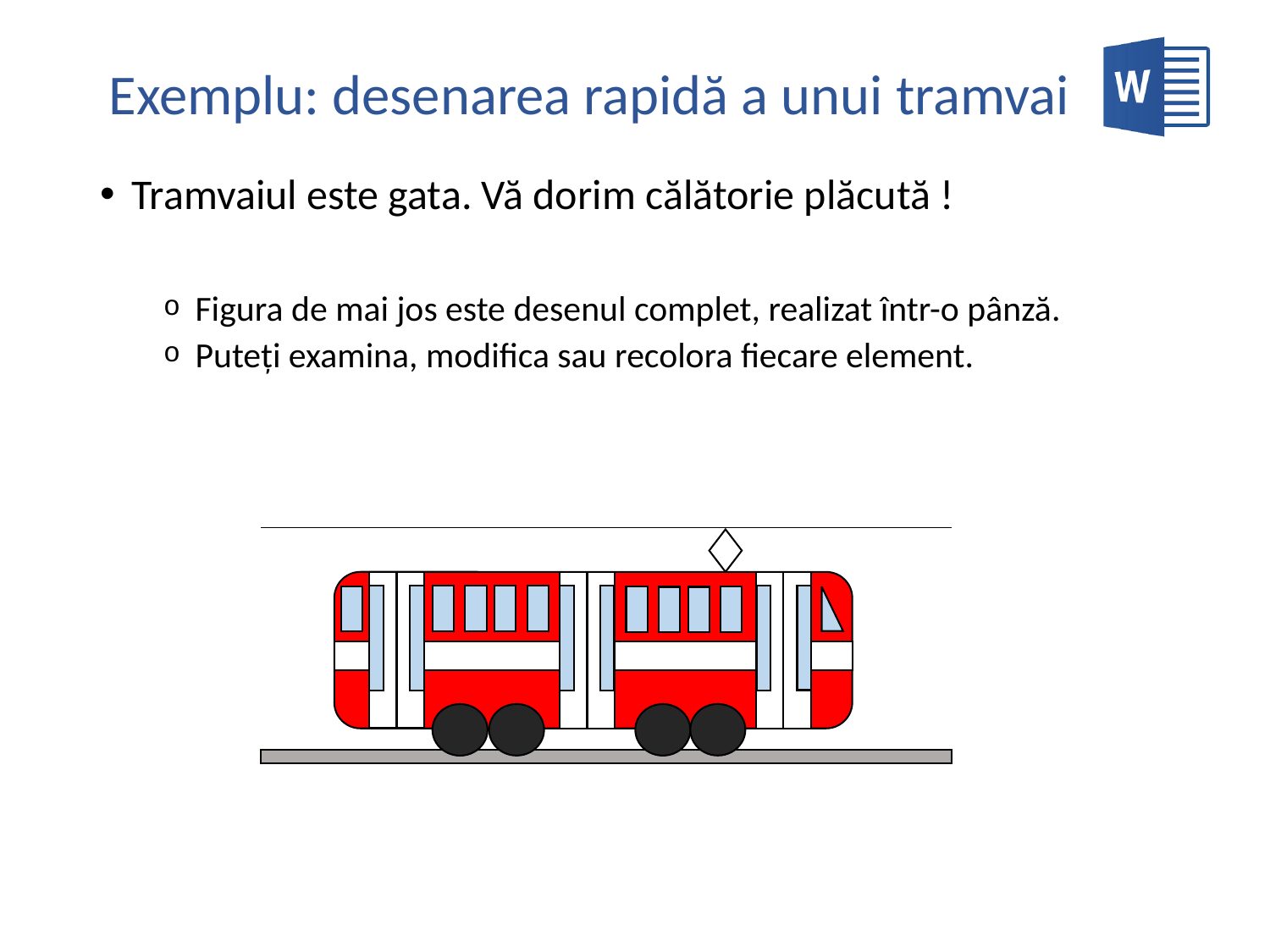

# Exemplu: desenarea rapidă a unui tramvai
Tramvaiul este gata. Vă dorim călătorie plăcută !

Figura de mai jos este desenul complet, realizat într-o pânză.
Puteţi examina, modifica sau recolora fiecare element.